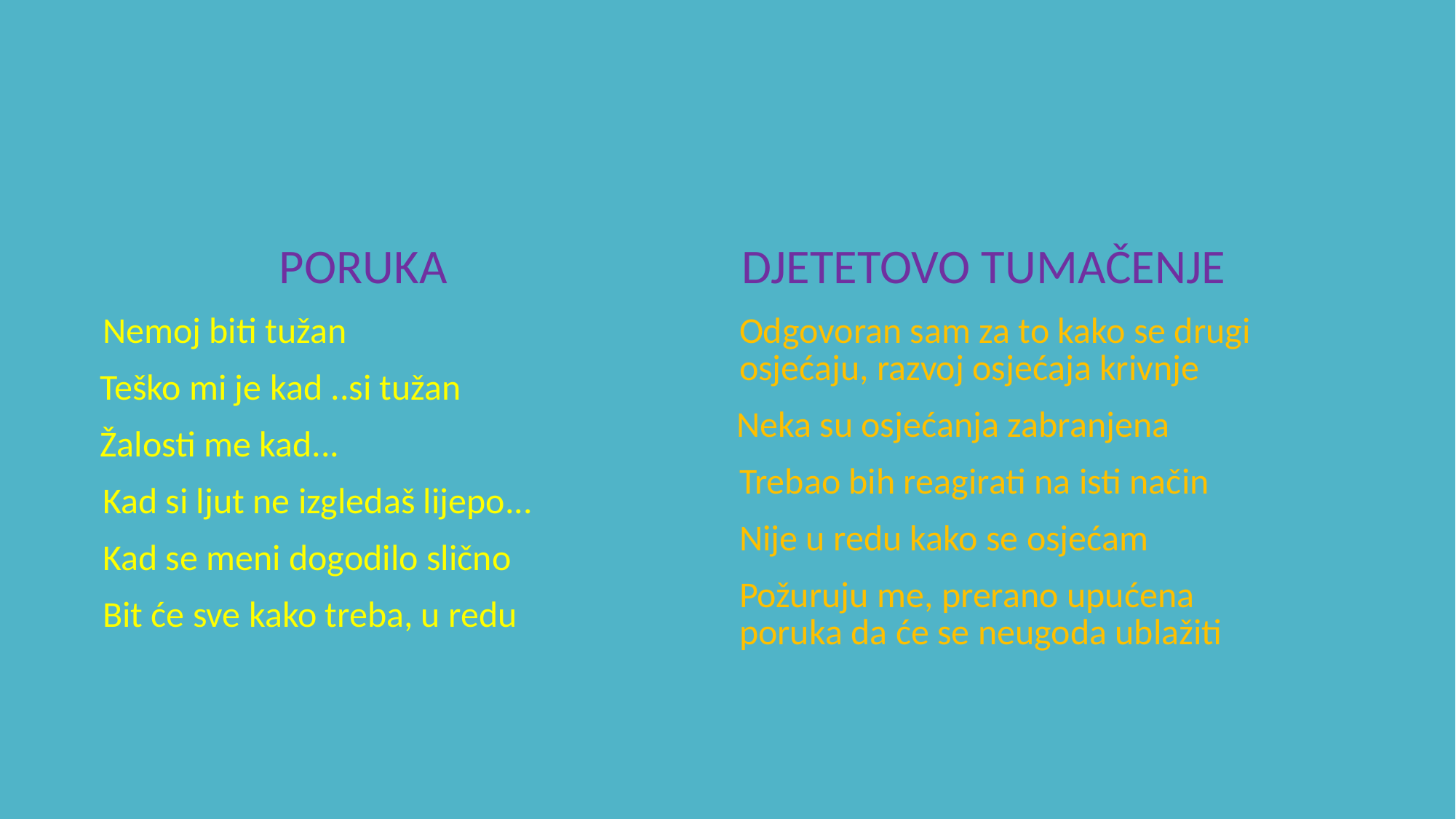

# P
PORUKA
Nemoj biti tužan
 Teško mi je kad ..si tužan
 Žalosti me kad...
Kad si ljut ne izgledaš lijepo...
Kad se meni dogodilo slično
Bit će sve kako treba, u redu
DJETETOVO TUMAČENJE
Odgovoran sam za to kako se drugi osjećaju, razvoj osjećaja krivnje
 Neka su osjećanja zabranjena
Trebao bih reagirati na isti način
Nije u redu kako se osjećam
Požuruju me, prerano upućena poruka da će se neugoda ublažiti